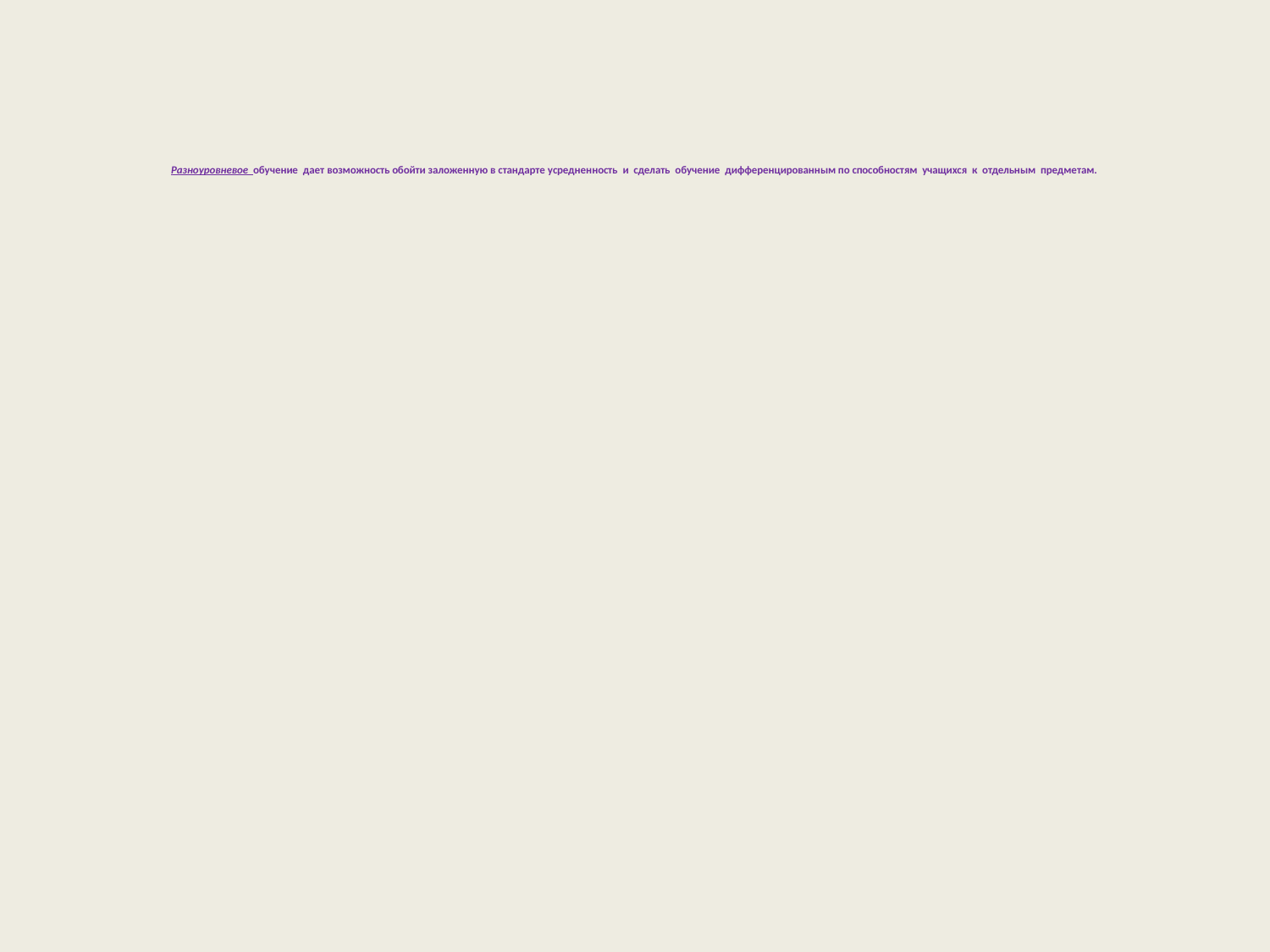

# Разноуровневое  обучение  дает возможность обойти заложенную в стандарте усредненность  и  сделать  обучение  дифференцированным по способностям  учащихся  к  отдельным  предметам.